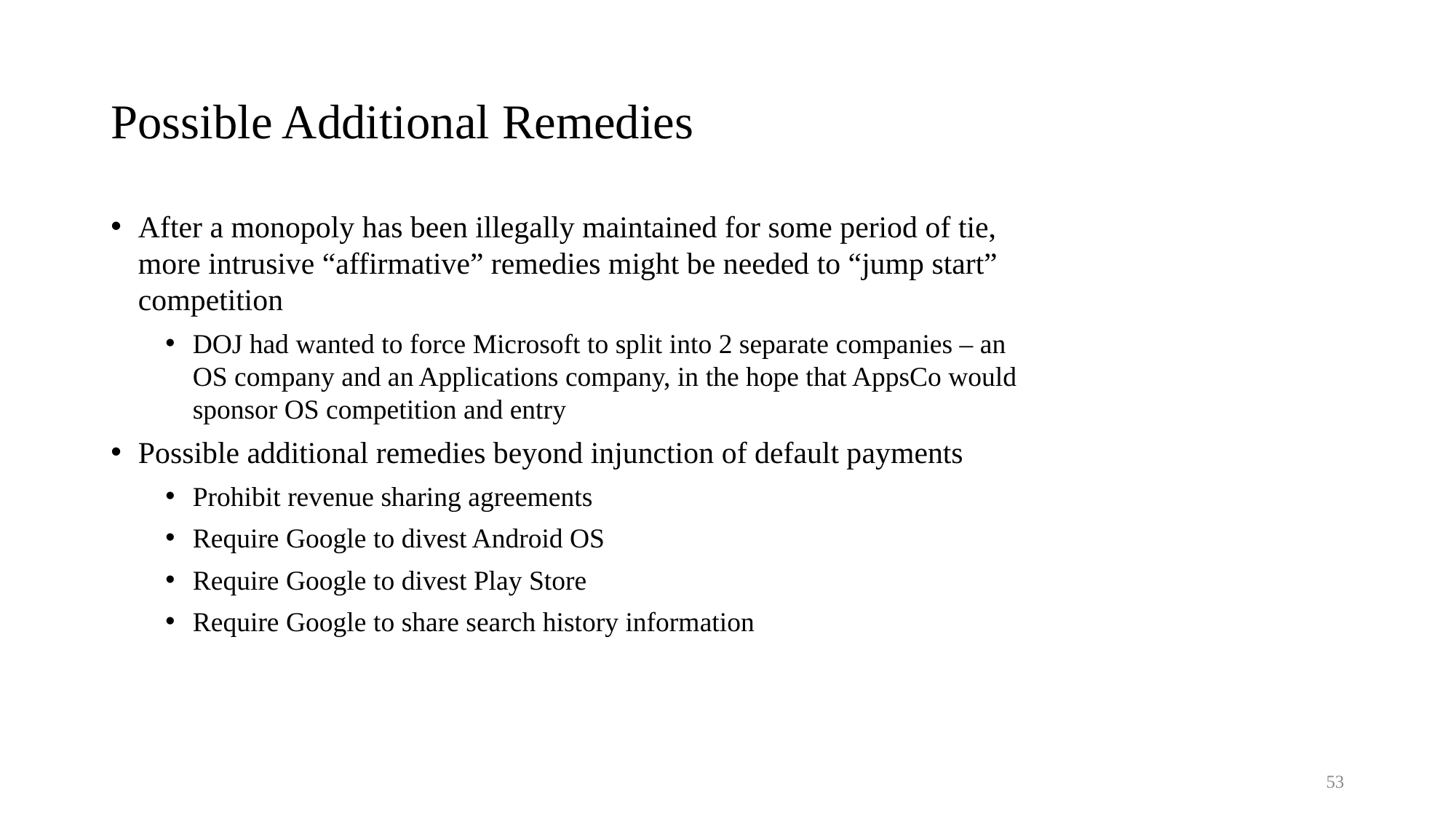

# Possible Additional Remedies
After a monopoly has been illegally maintained for some period of tie, more intrusive “affirmative” remedies might be needed to “jump start” competition
DOJ had wanted to force Microsoft to split into 2 separate companies – an OS company and an Applications company, in the hope that AppsCo would sponsor OS competition and entry
Possible additional remedies beyond injunction of default payments
Prohibit revenue sharing agreements
Require Google to divest Android OS
Require Google to divest Play Store
Require Google to share search history information

53